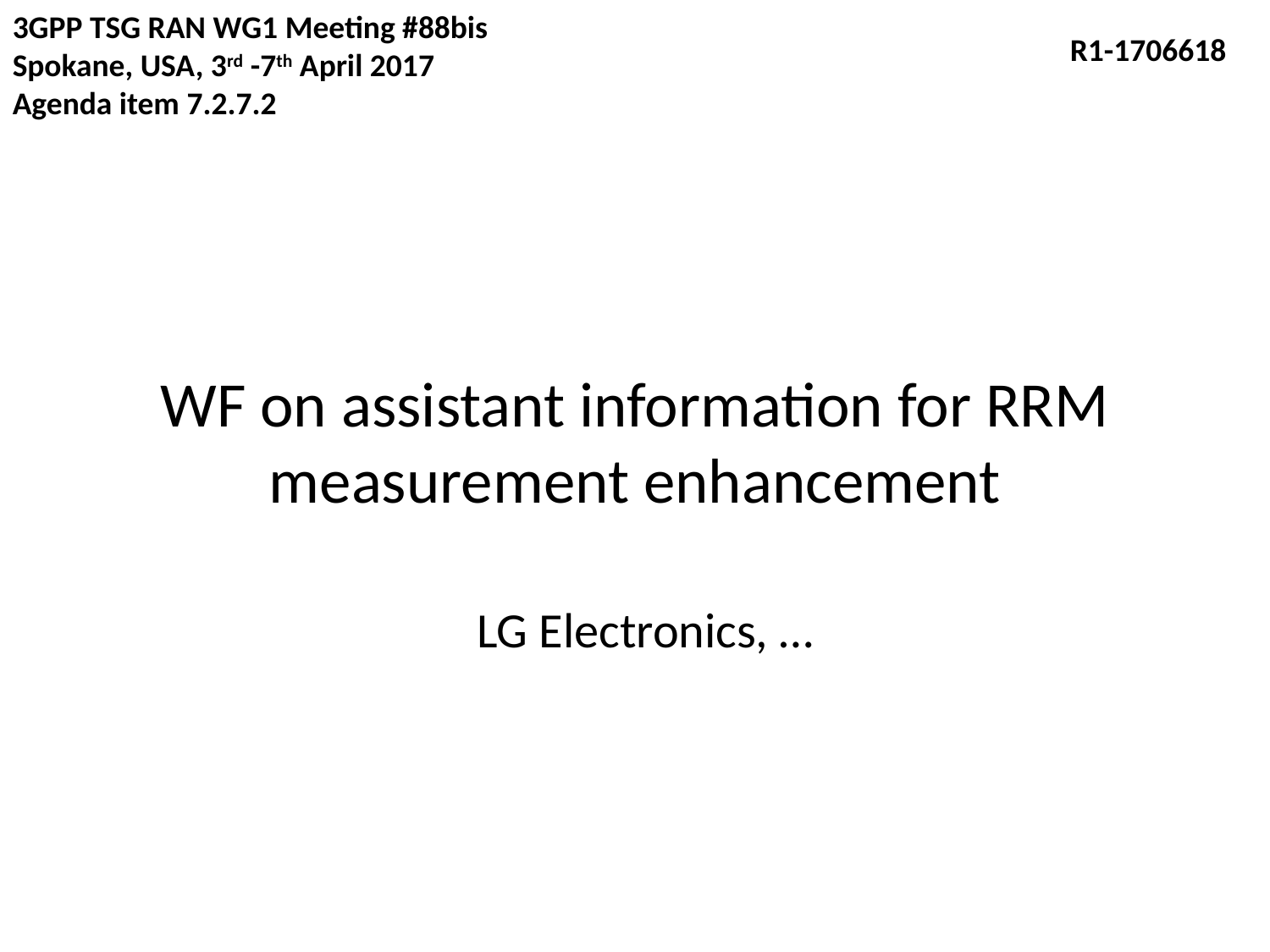

3GPP TSG RAN WG1 Meeting #88bis
Spokane, USA, 3rd -7th April 2017
Agenda item 7.2.7.2
R1-1706618
# WF on assistant information for RRM measurement enhancement
LG Electronics, …